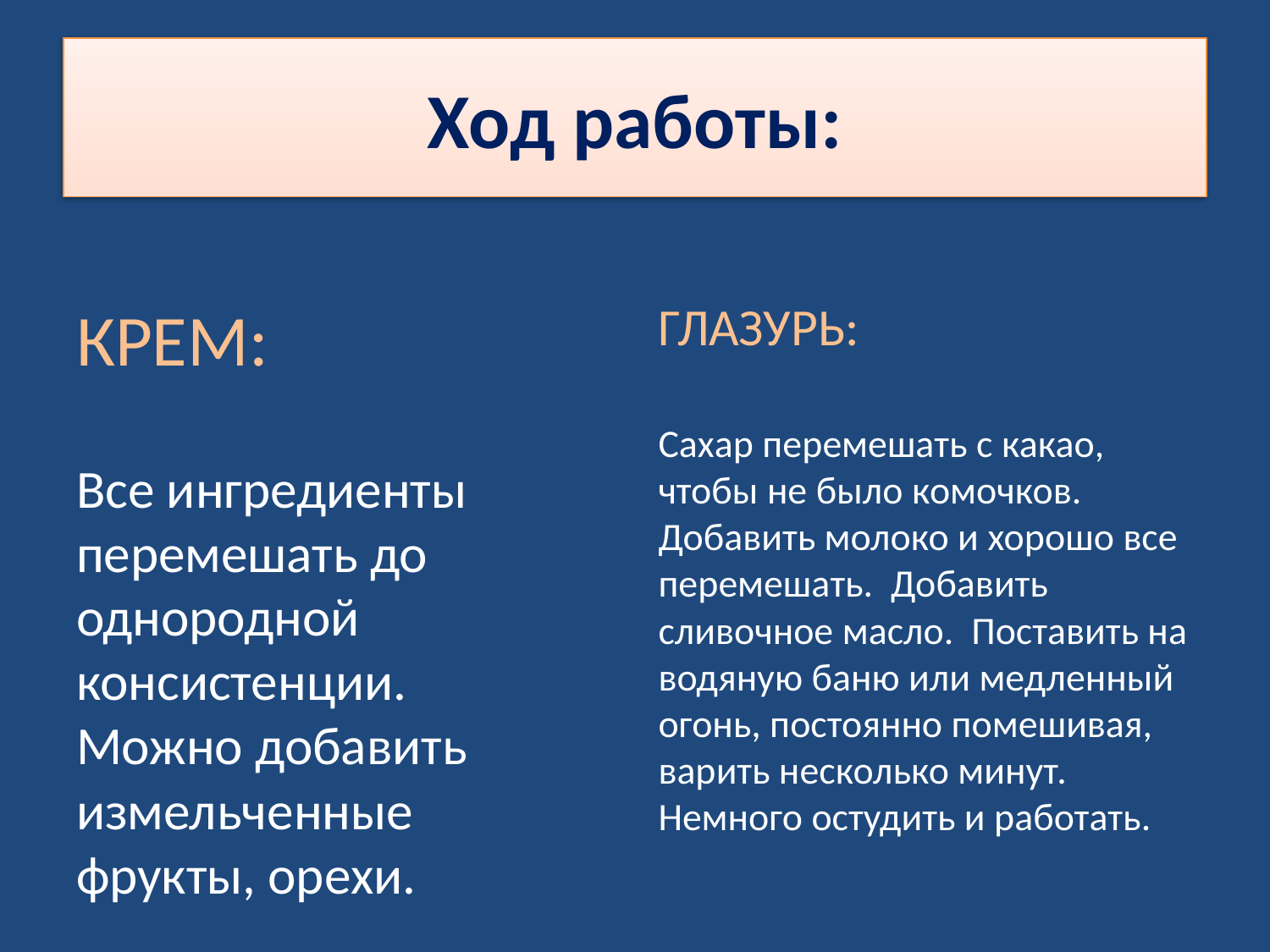

# Ход работы:
КРЕМ:

Все ингредиенты перемешать до однородной консистенции. Можно добавить измельченные фрукты, орехи.

ГЛАЗУРЬ:

Сахар перемешать с какао, чтобы не было комочков.  Добавить молоко и хорошо все перемешать.  Добавить сливочное масло.  Поставить на водяную баню или медленный огонь, постоянно помешивая, варить несколько минут. Немного остудить и работать.